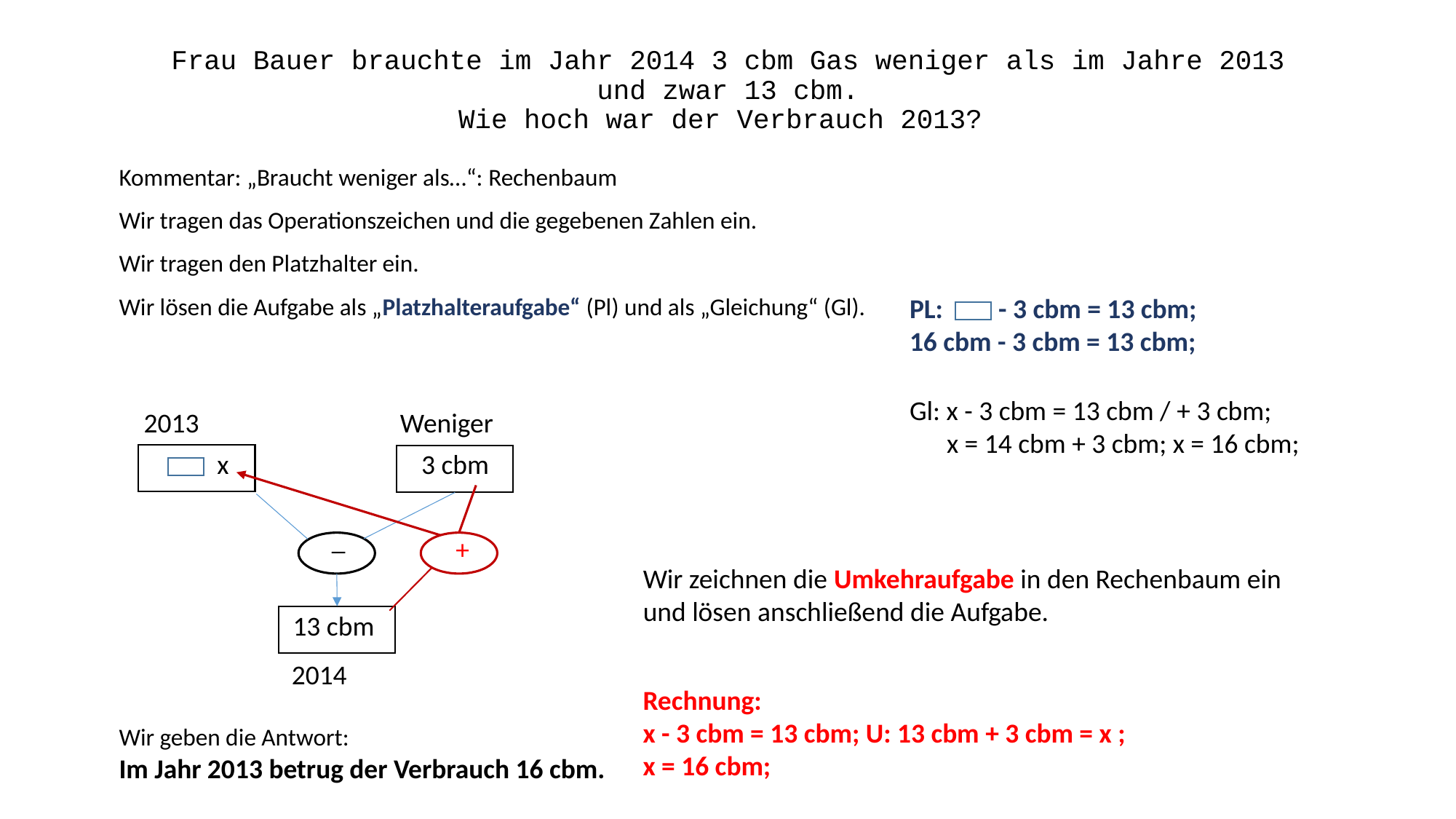

# Frau Bauer brauchte im Jahr 2014 3 cbm Gas weniger als im Jahre 2013 und zwar 13 cbm. Wie hoch war der Verbrauch 2013?
Kommentar: „Braucht weniger als…“: Rechenbaum
Wir tragen das Operationszeichen und die gegebenen Zahlen ein.
Wir tragen den Platzhalter ein.

Wir lösen die Aufgabe als „Platzhalteraufgabe“ (Pl) und als „Gleichung“ (Gl).
PL:         - 3 cbm = 13 cbm;
16 cbm - 3 cbm = 13 cbm;

Gl: x - 3 cbm = 13 cbm / + 3 cbm;
      x = 14 cbm + 3 cbm; x = 16 cbm;
2013
Weniger
x
3 cbm

 _
+

Wir zeichnen die Umkehraufgabe in den Rechenbaum ein und lösen anschließend die Aufgabe.
13 cbm

2014
Rechnung:
x - 3 cbm = 13 cbm; U: 13 cbm + 3 cbm = x ;
x = 16 cbm;
Wir geben die Antwort:
Im Jahr 2013 betrug der Verbrauch 16 cbm.